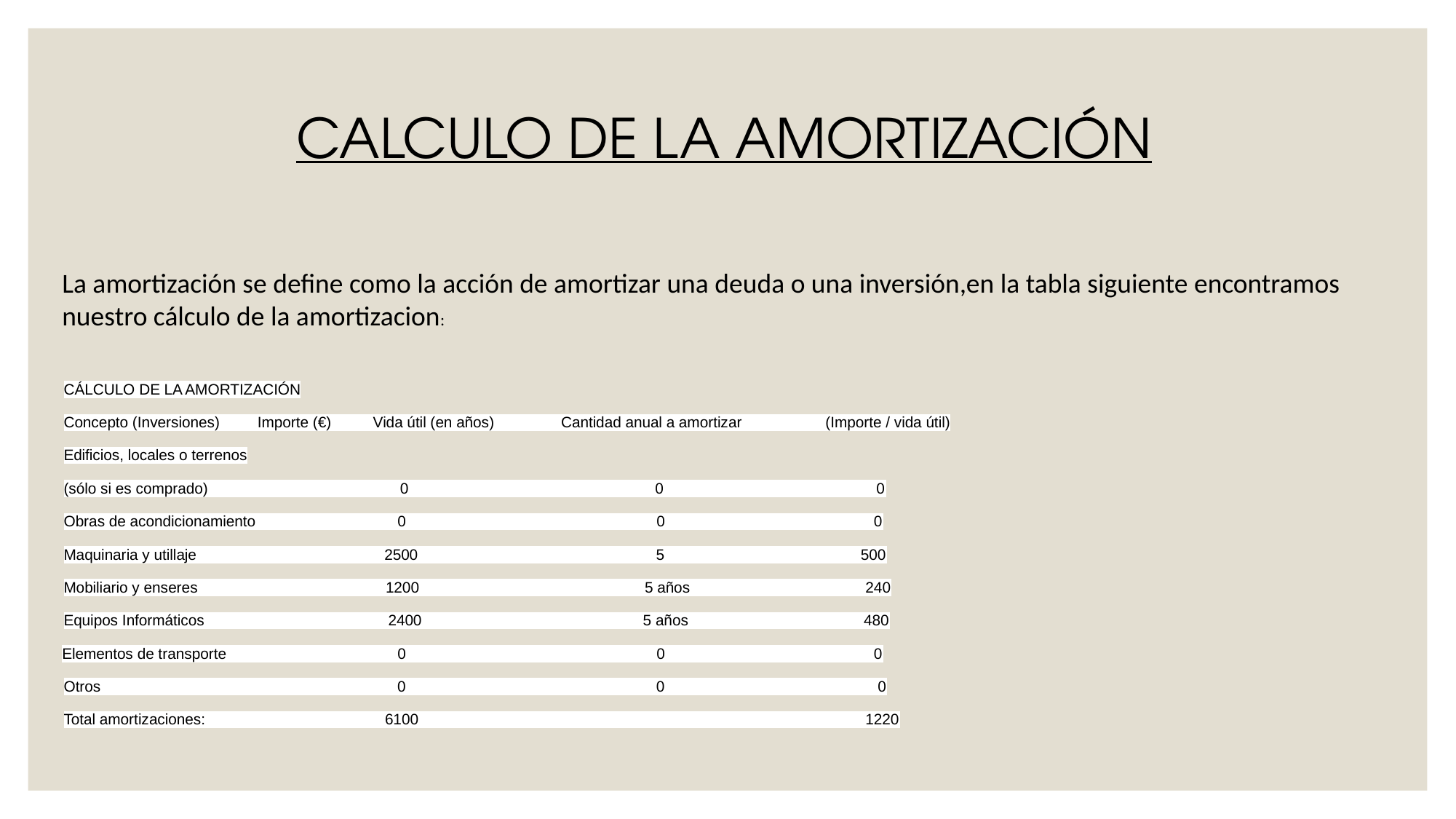

CALCULO DE LA AMORTIZACIÓN
La amortización se define como la acción de amortizar una deuda o una inversión,en la tabla siguiente encontramos nuestro cálculo de la amortizacion:

CÁLCULO DE LA AMORTIZACIÓN
Concepto (Inversiones)         Importe (€)          Vida útil (en años)                Cantidad anual a amortizar                    (Importe / vida útil)
Edificios, locales o terrenos
(sólo si es comprado)                                              0                                                           0                                                   0
Obras de acondicionamiento                                  0                                                            0                                                  0
Maquinaria y utillaje                                             2500                                                         5                                               500
Mobiliario y enseres                                             1200                                                      5 años                                          240
Equipos Informáticos                                            2400                                                     5 años                                          480
Elementos de transporte                                         0                                                            0                                                  0
Otros                                                                       0                                                            0                                                   0
Total amortizaciones:                                           6100                                                                                                           1220